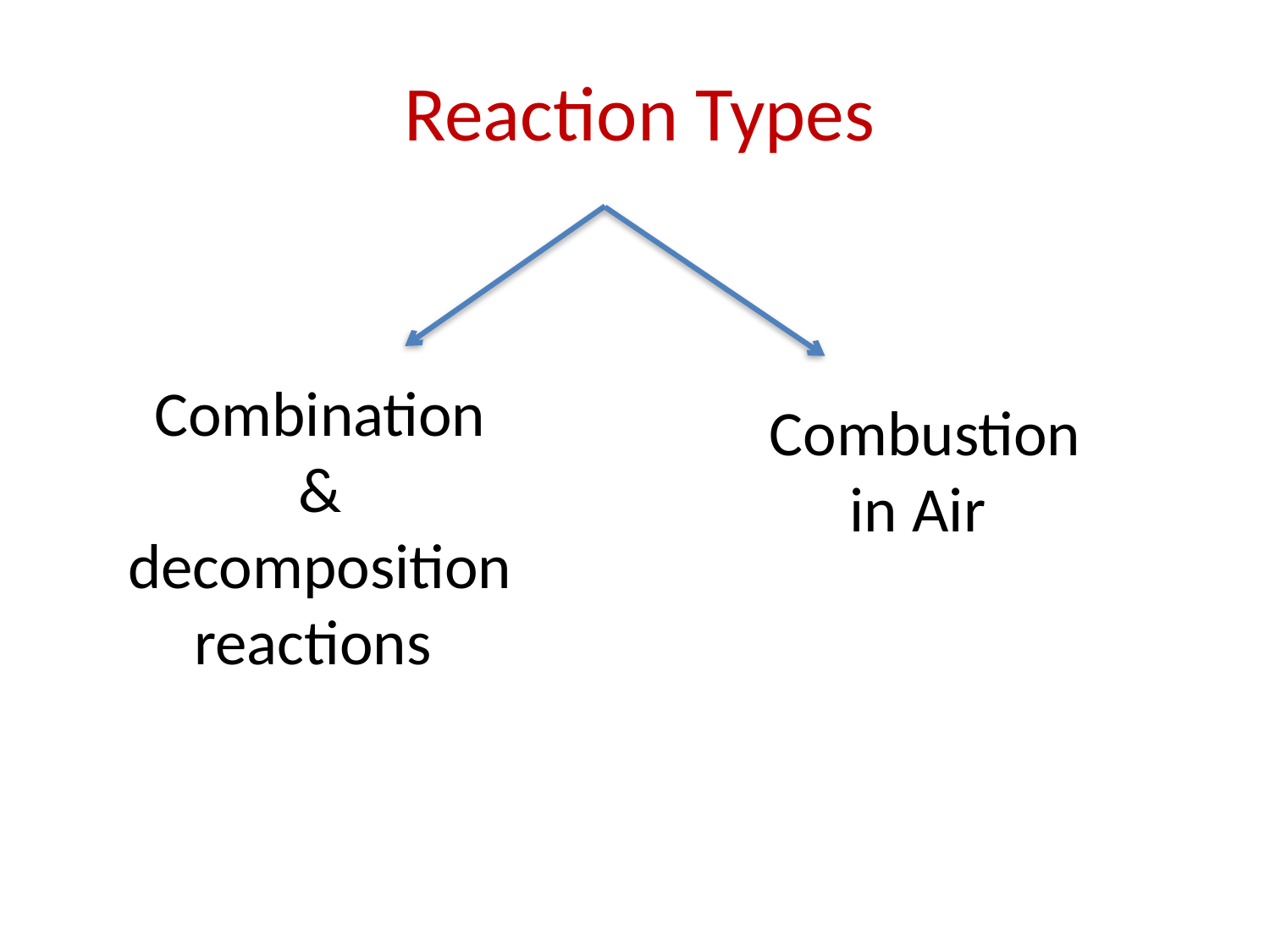

Reaction Types

Combination & decomposition reactions
Combustion in Air